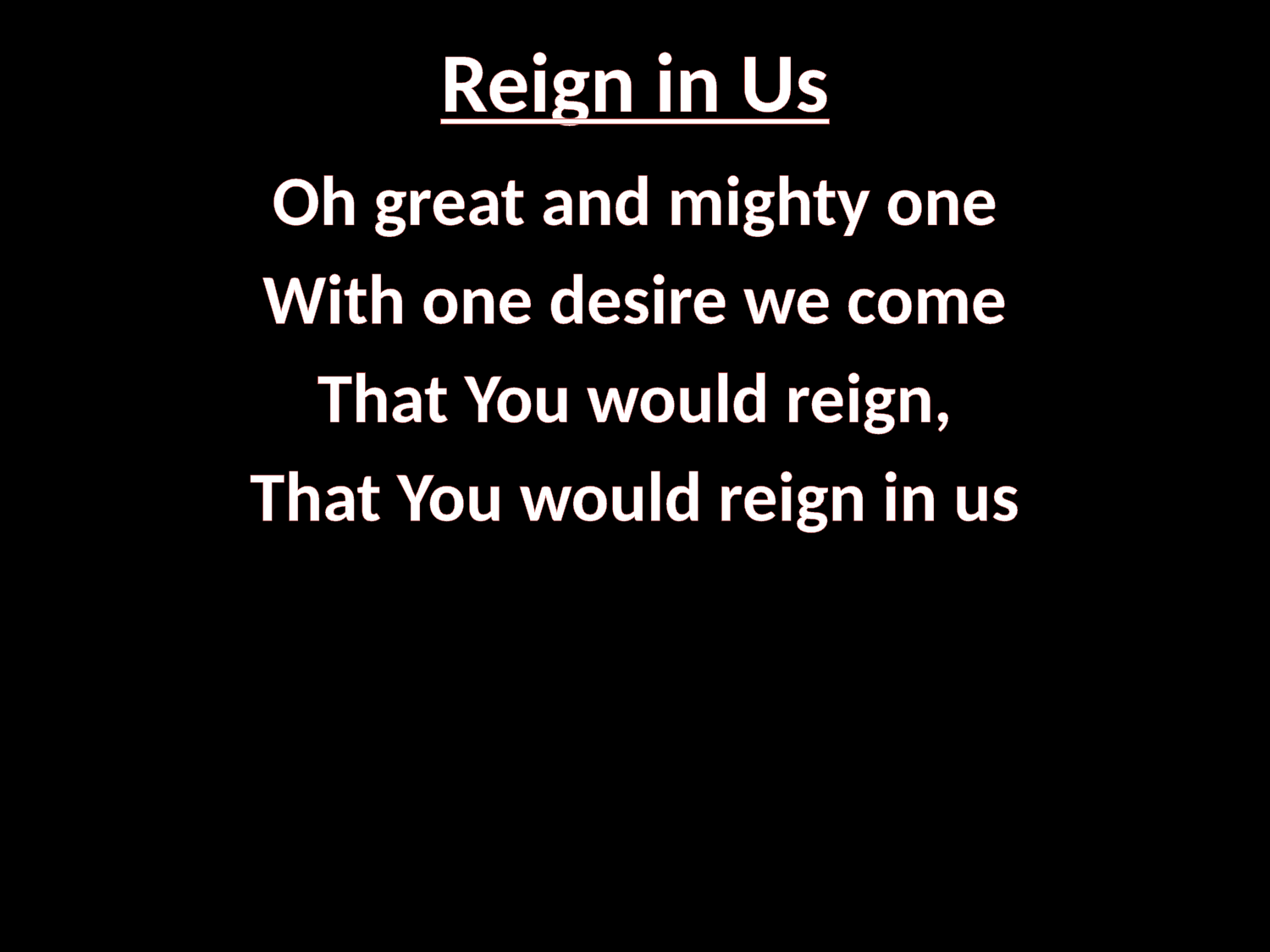

# Reign in Us
Oh great and mighty one
With one desire we come
That You would reign,
That You would reign in us